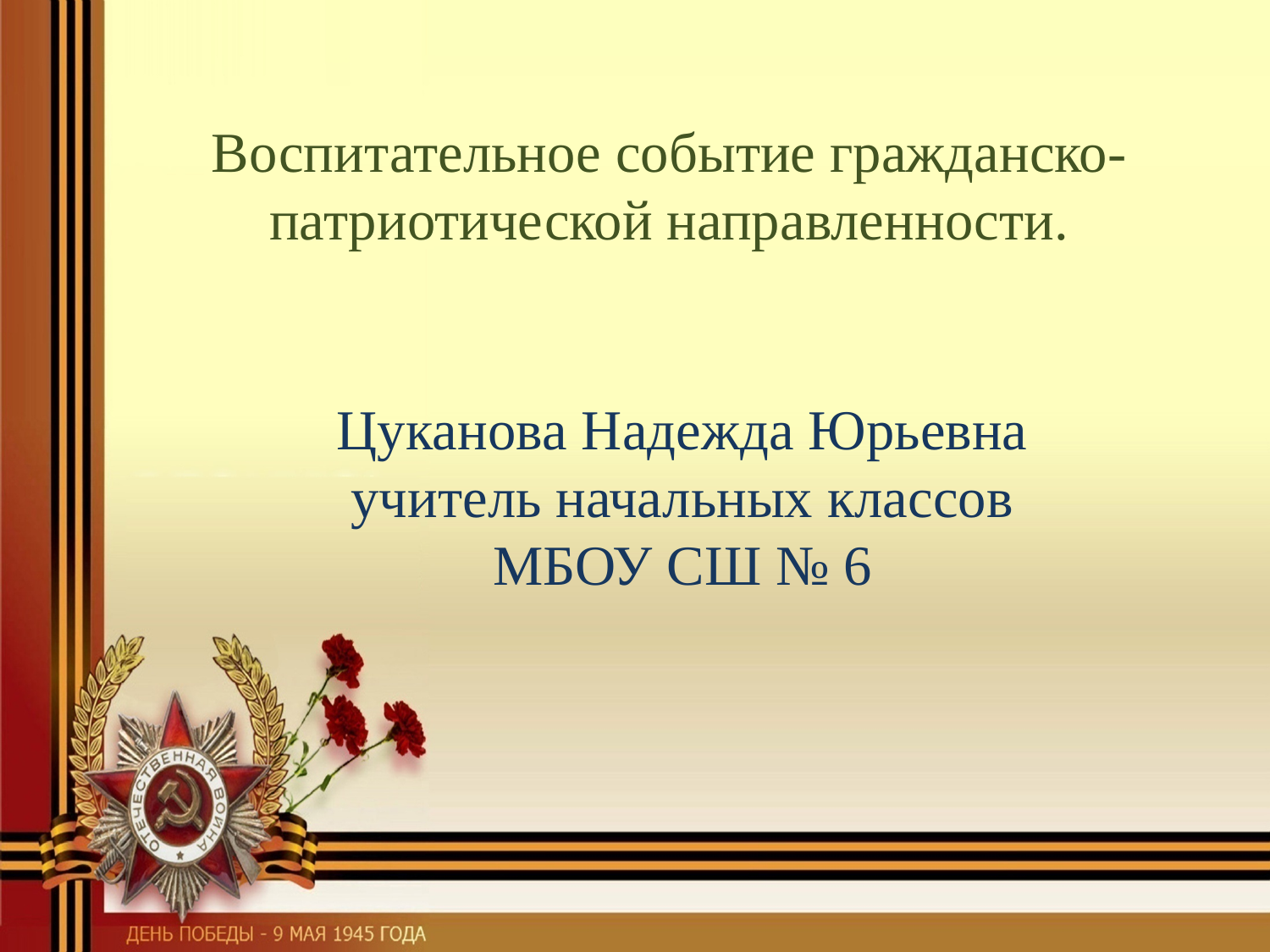

# Воспитательное событие гражданско-патриотической направленности.
Цуканова Надежда Юрьевна
учитель начальных классов
МБОУ СШ № 6